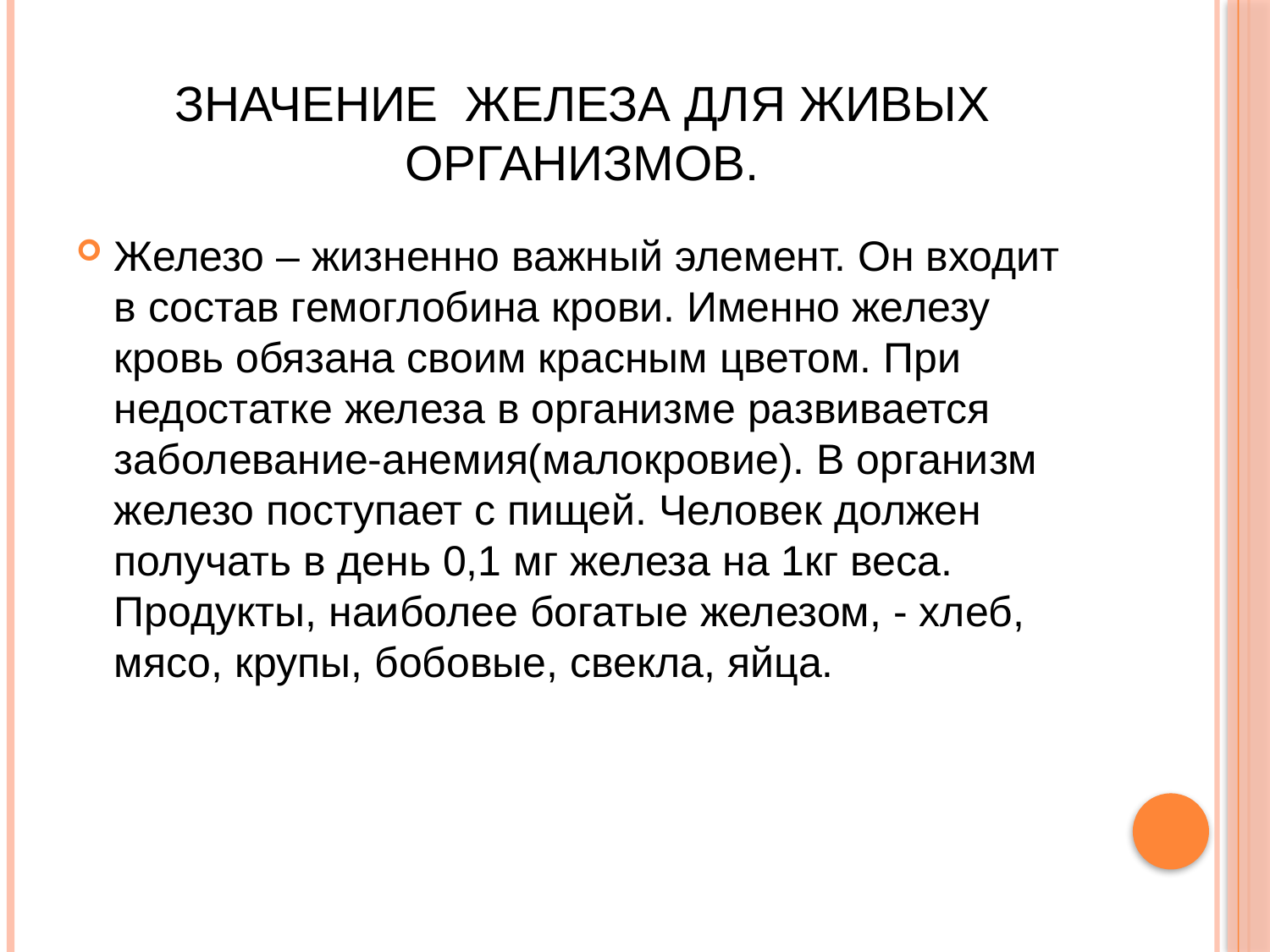

# Значение  железа для живых организмов.
Железо – жизненно важный элемент. Он входит в состав гемоглобина крови. Именно железу кровь обязана своим красным цветом. При недостатке железа в организме развивается заболевание-анемия(малокровие). В организм железо поступает с пищей. Человек должен получать в день 0,1 мг железа на 1кг веса. Продукты, наиболее богатые железом, - хлеб, мясо, крупы, бобовые, свекла, яйца.